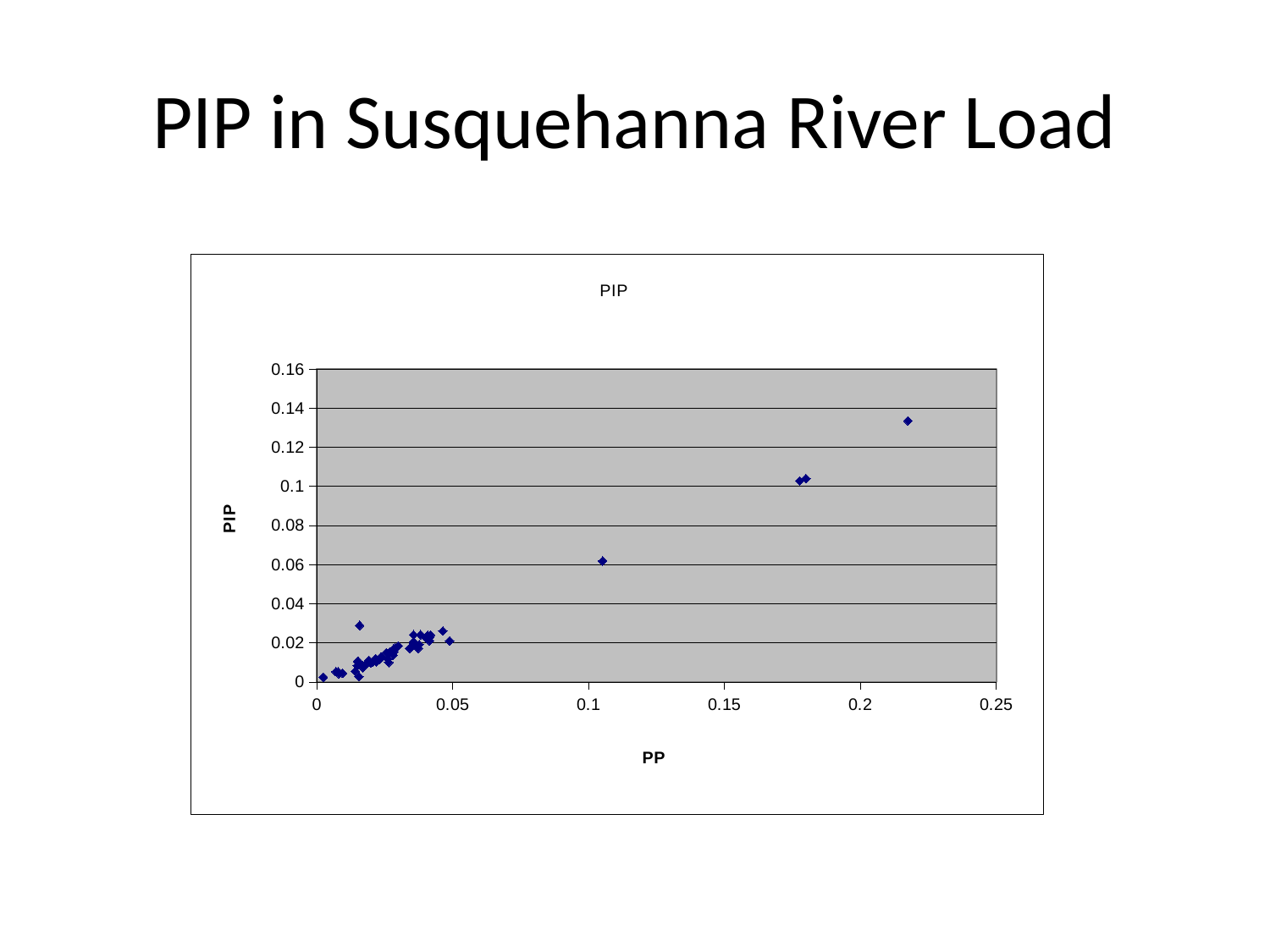

# PIP in Susquehanna River Load

### Chart:

| Category | PIP |
|---|---|